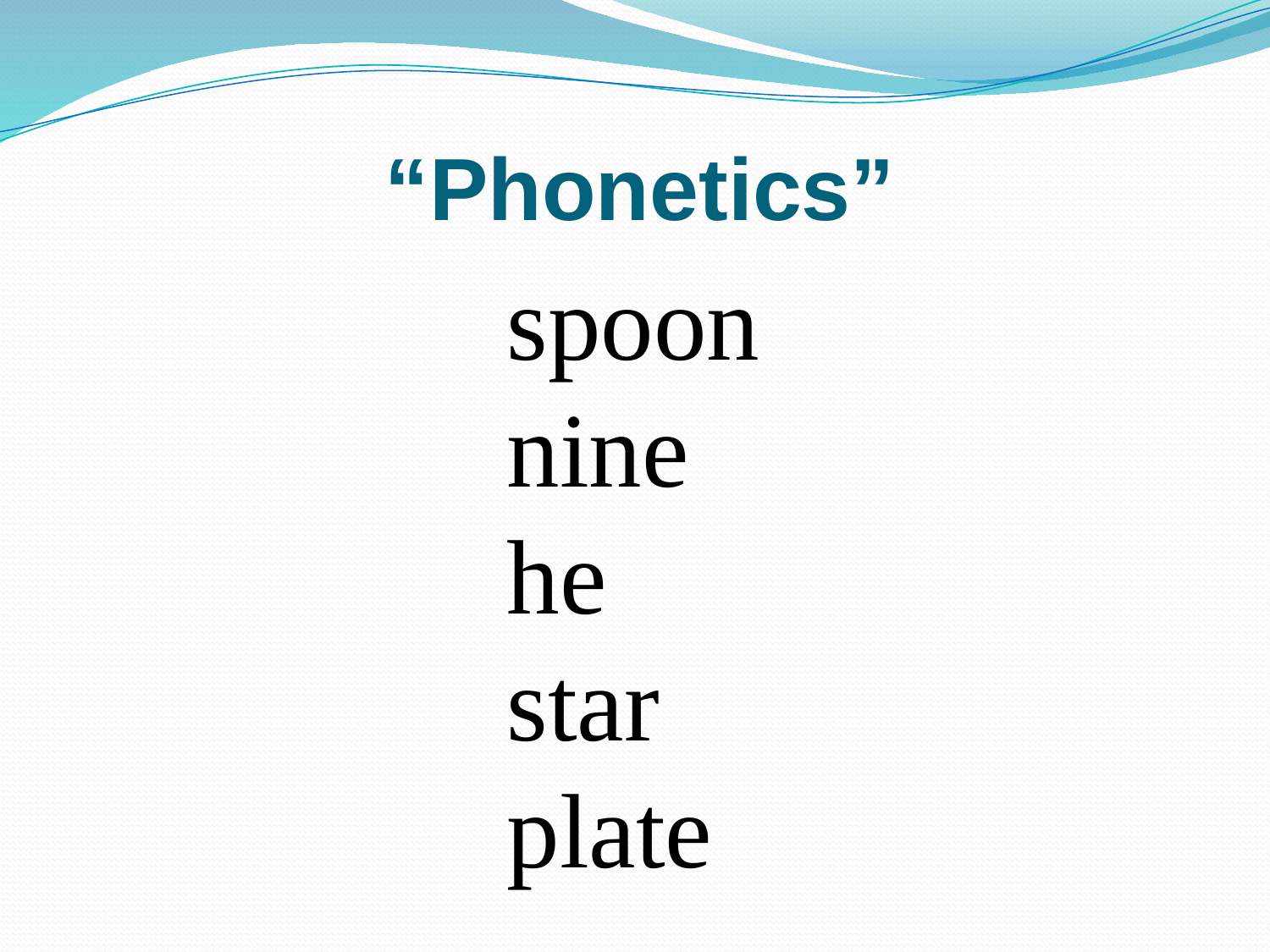

# “Phonetics”
spoon
nine
he
star
plate